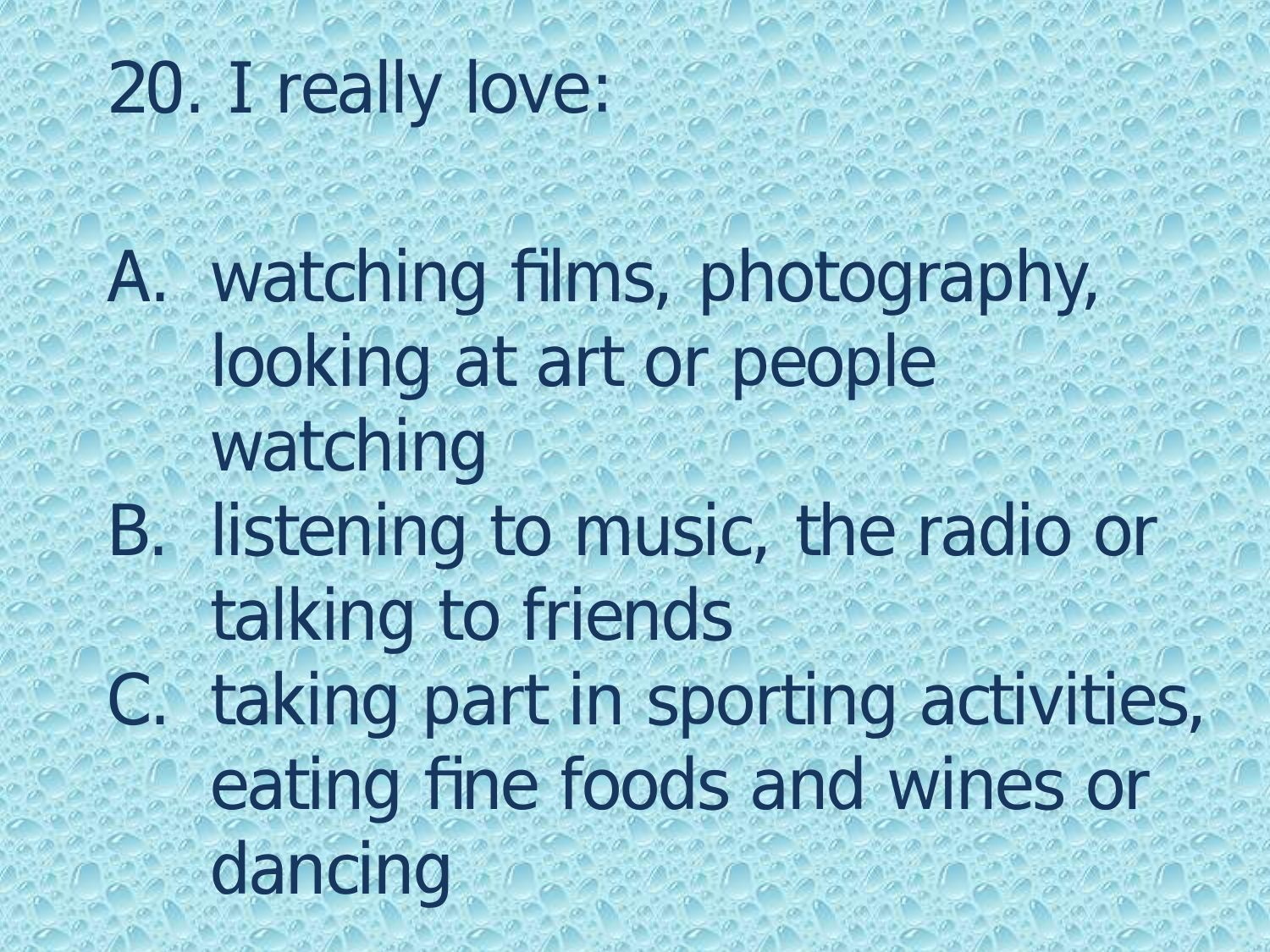

20. I really love:

watching films, photography, looking at art or people watching
listening to music, the radio or talking to friends
taking part in sporting activities, eating fine foods and wines or dancing